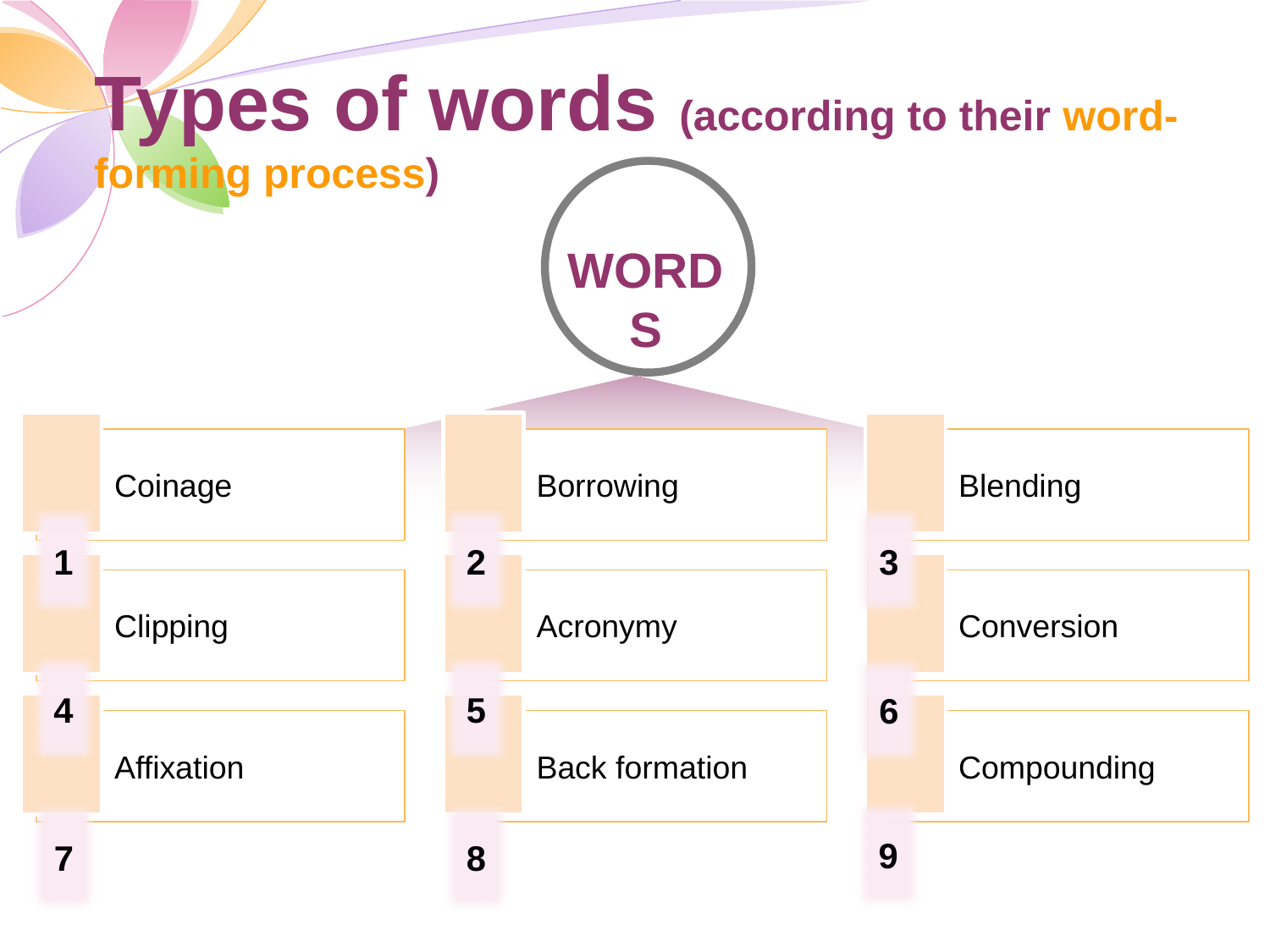

Types of words (according to their word-forming process)

WORDS

Coinage
Borrowing
Blending
Clipping
Acronymy
Conversion
Affixation
Back formation
Compounding
1
2
3
4
5
6
9
7
8